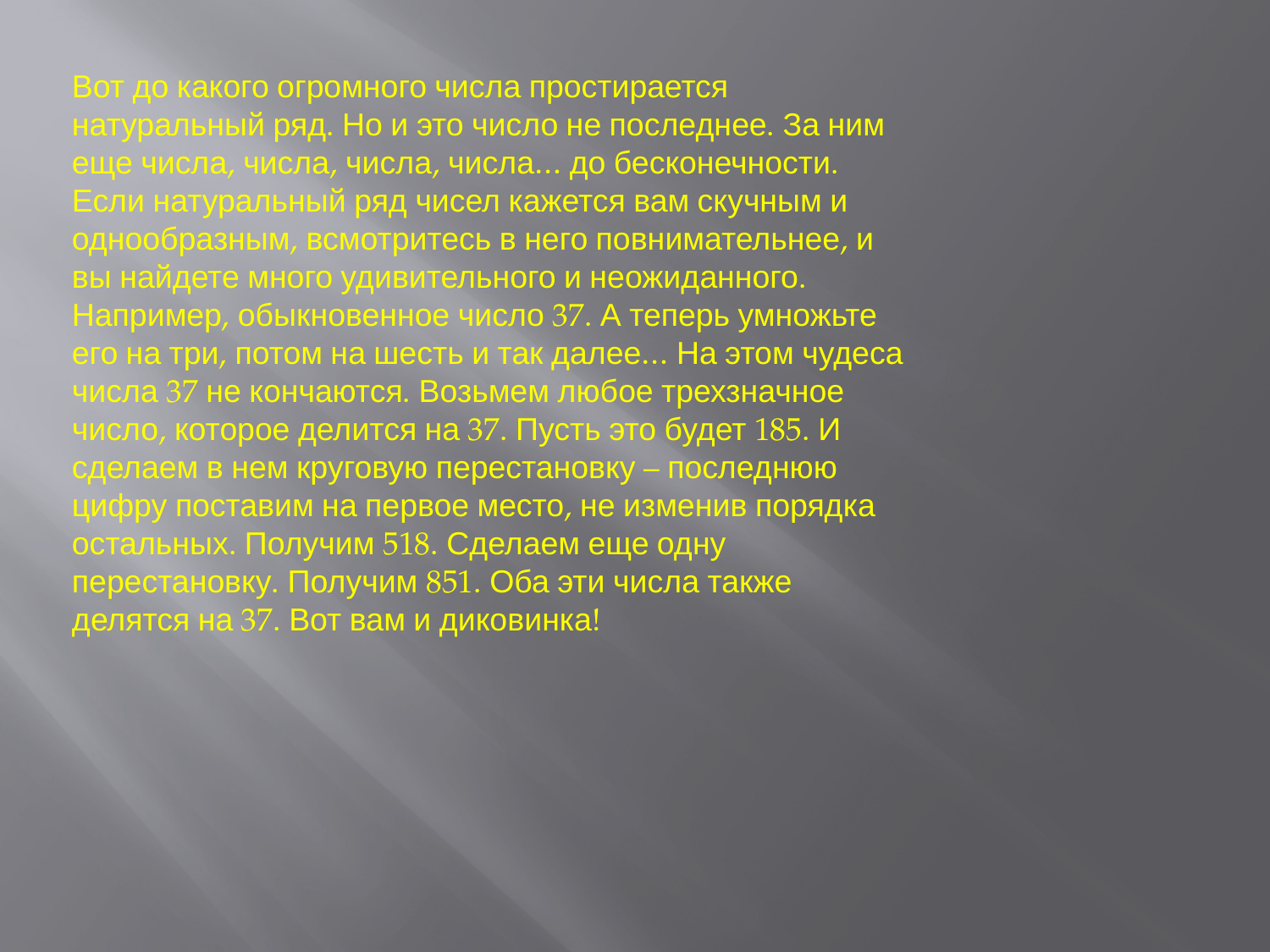

Вот до какого огромного числа простирается натуральный ряд. Но и это число не последнее. За ним еще числа, числа, числа, числа… до бесконечности. Если натуральный ряд чисел кажется вам скучным и однообразным, всмотритесь в него повнимательнее, и вы найдете много удивительного и неожиданного.
Например, обыкновенное число 37. А теперь умножьте его на три, потом на шесть и так далее… На этом чудеса числа 37 не кончаются. Возьмем любое трехзначное число, которое делится на 37. Пусть это будет 185. И сделаем в нем круговую перестановку – последнюю цифру поставим на первое место, не изменив порядка остальных. Получим 518. Сделаем еще одну перестановку. Получим 851. Оба эти числа также делятся на 37. Вот вам и диковинка!